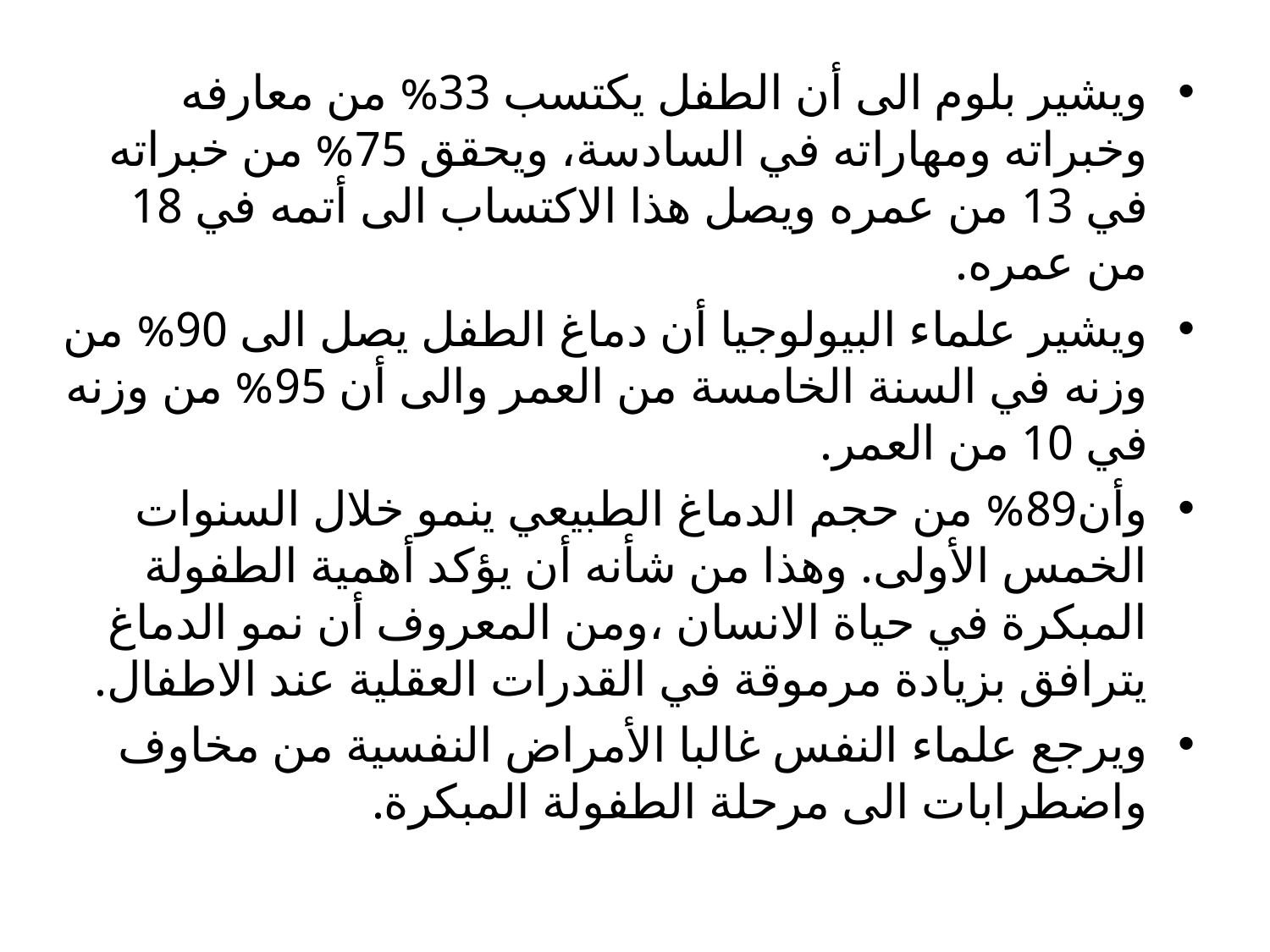

ويشير بلوم الى أن الطفل يكتسب 33% من معارفه وخبراته ومهاراته في السادسة، ويحقق 75% من خبراته في 13 من عمره ويصل هذا الاكتساب الى أتمه في 18 من عمره.
ويشير علماء البيولوجيا أن دماغ الطفل يصل الى 90% من وزنه في السنة الخامسة من العمر والى أن 95% من وزنه في 10 من العمر.
وأن89% من حجم الدماغ الطبيعي ينمو خلال السنوات الخمس الأولى. وهذا من شأنه أن يؤكد أهمية الطفولة المبكرة في حياة الانسان ،ومن المعروف أن نمو الدماغ يترافق بزيادة مرموقة في القدرات العقلية عند الاطفال.
ويرجع علماء النفس غالبا الأمراض النفسية من مخاوف واضطرابات الى مرحلة الطفولة المبكرة.